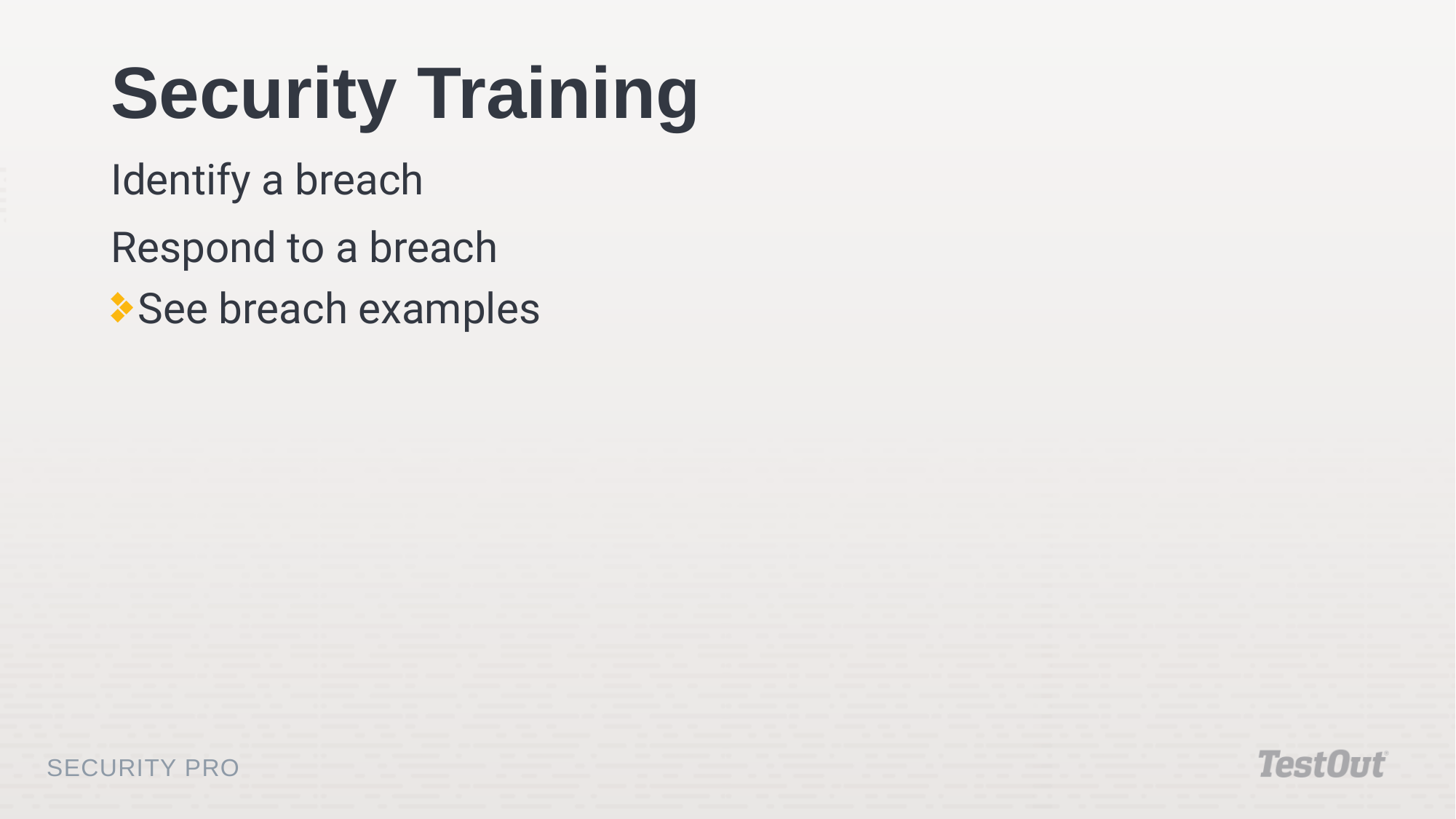

# Security Training
Identify a breach
Respond to a breach
See breach examples
Security Pro